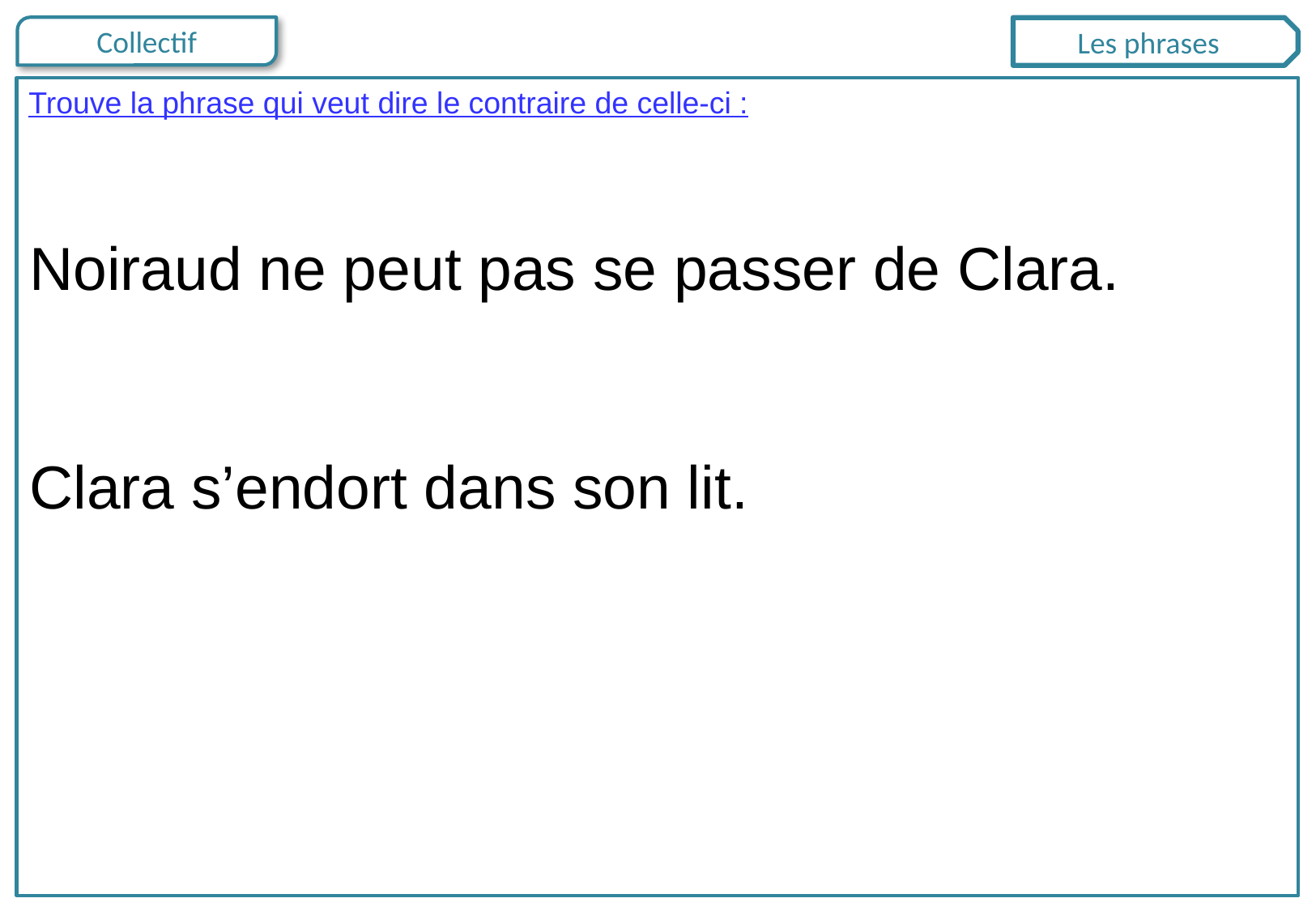

Les phrases
Noiraud ne peut pas se passer de Clara.
Clara s’endort dans son lit.
Trouve la phrase qui veut dire le contraire de celle-ci :